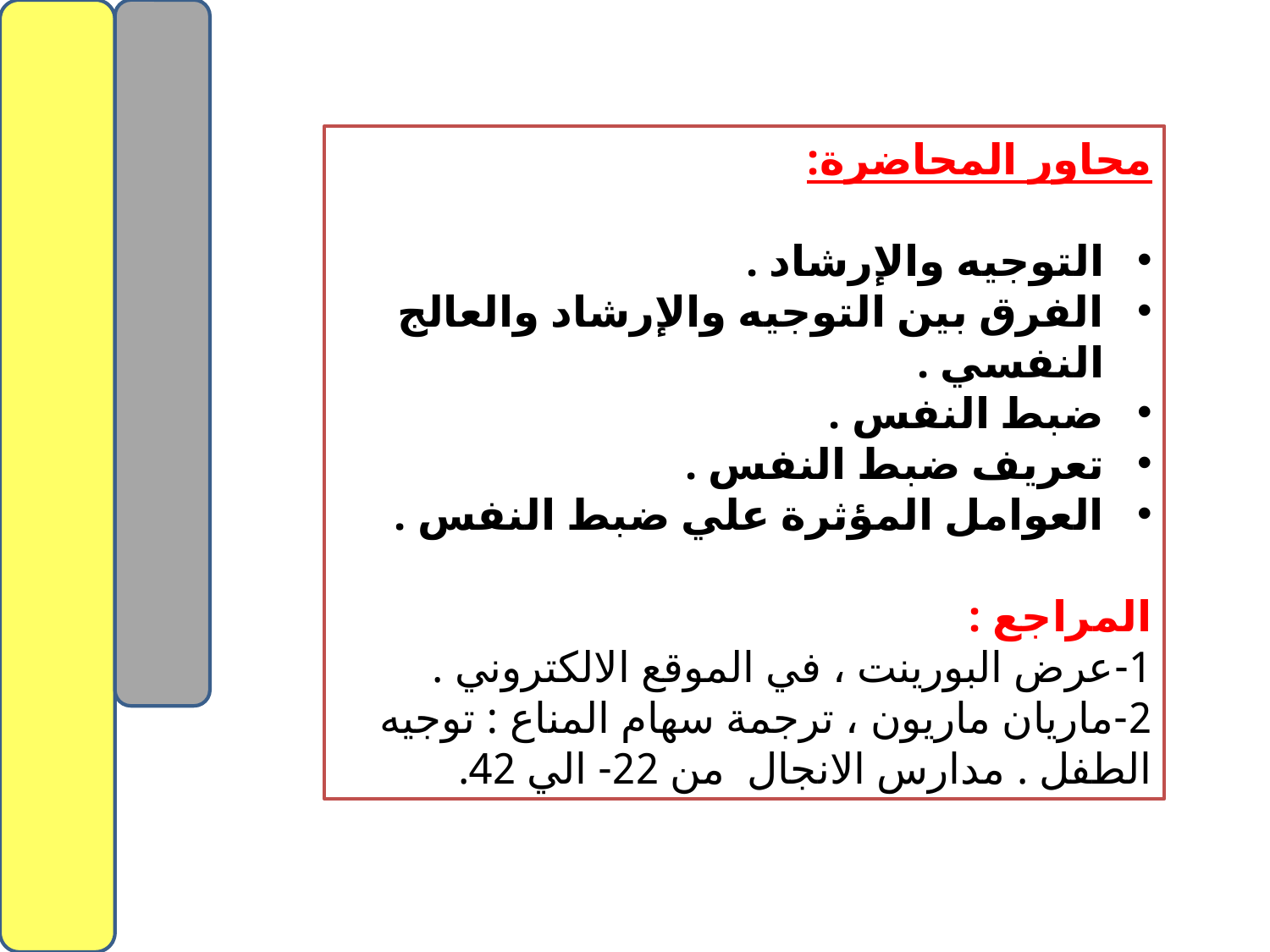

محاور المحاضرة:

التوجيه والإرشاد .
الفرق بين التوجيه والإرشاد والعالج النفسي .
ضبط النفس .
تعريف ضبط النفس .
العوامل المؤثرة علي ضبط النفس .

المراجع :
1-عرض البورينت ، في الموقع الالكتروني .
2-ماريان ماريون ، ترجمة سهام المناع : توجيه الطفل . مدارس الانجال  من 22- الي 42.